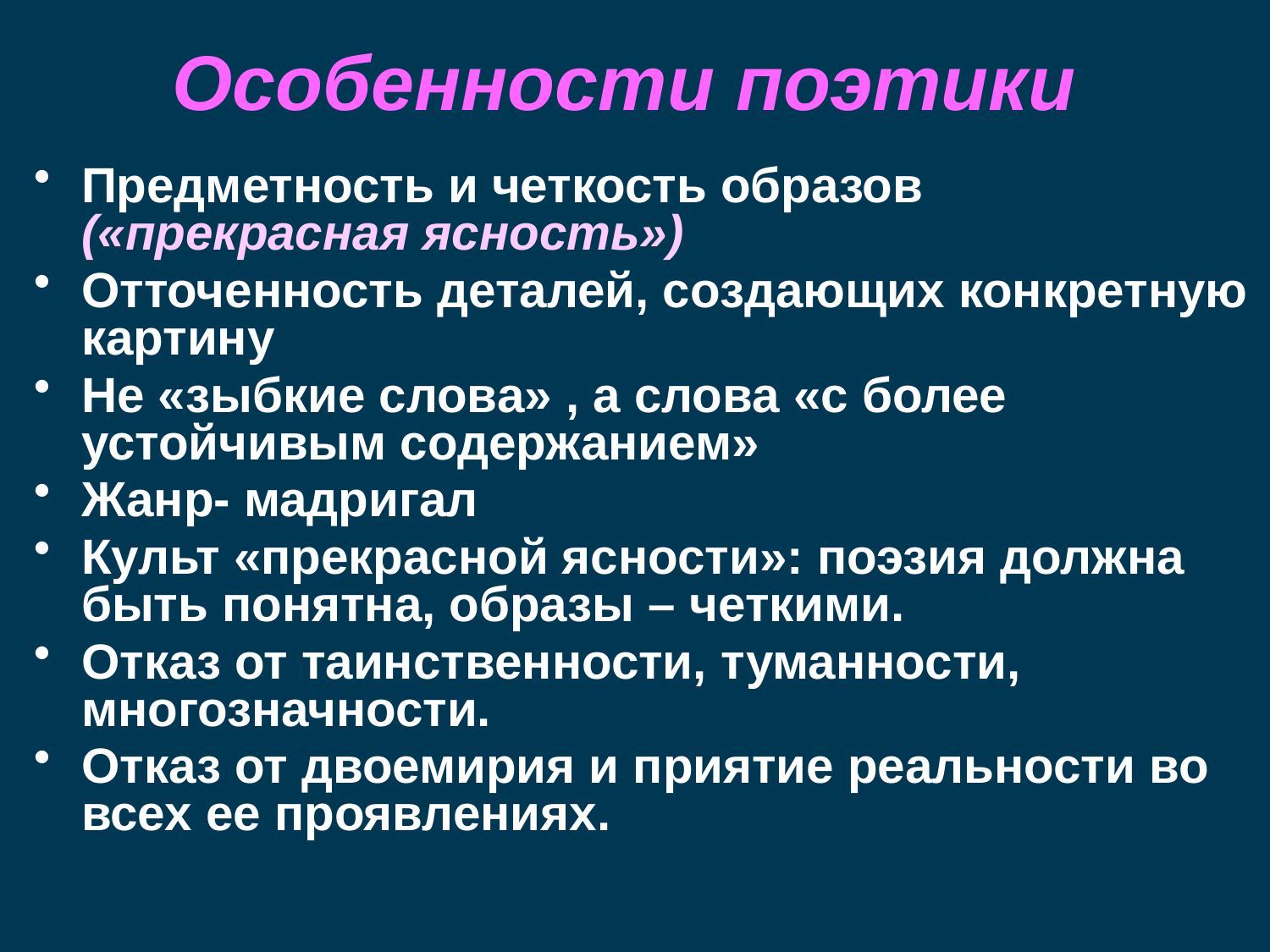

# Особенности поэтики
Предметность и четкость образов («прекрасная ясность»)
Отточенность деталей, создающих конкретную картину
Не «зыбкие слова» , а слова «с более устойчивым содержанием»
Жанр- мадригал
Культ «прекрасной ясности»: поэзия должна быть понятна, образы – четкими.
Отказ от таинственности, туманности, многозначности.
Отказ от двоемирия и приятие реальности во всех ее проявлениях.